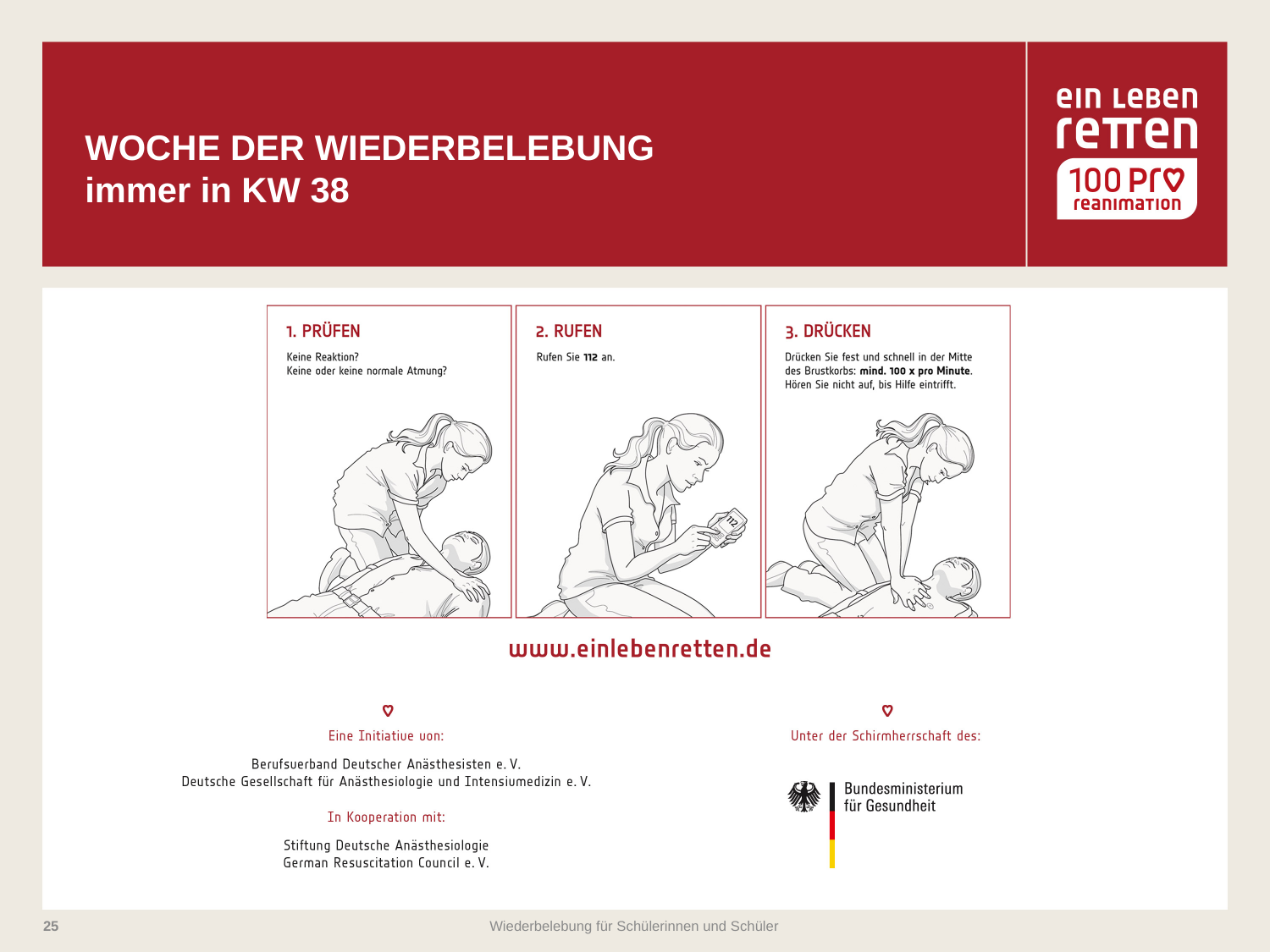

# WOCHE DER WIEDERBELEBUNG immer in KW 38
25
Wiederbelebung für Schülerinnen und Schüler